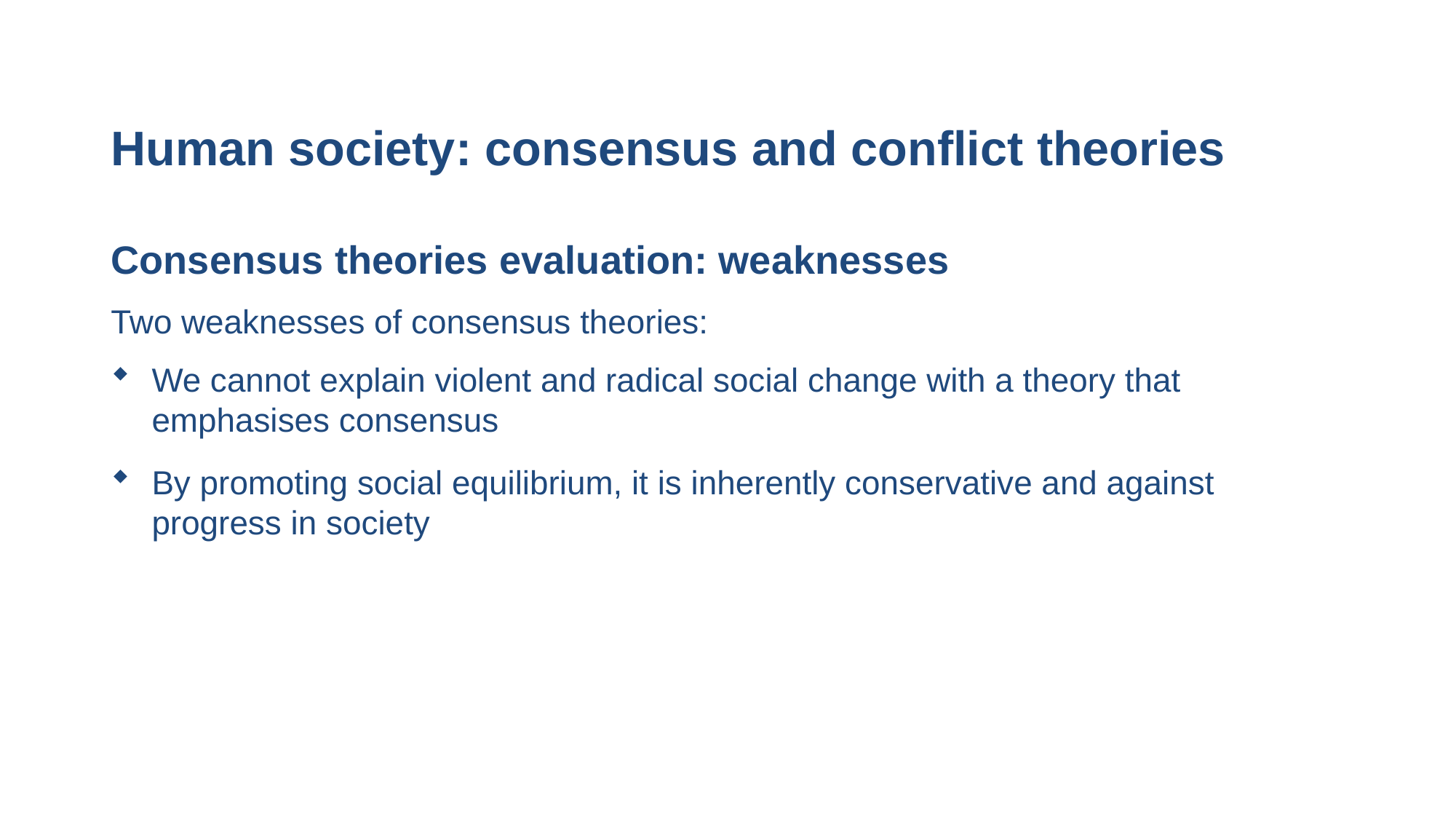

# Human society: consensus and conflict theories
Consensus theories evaluation: weaknesses
Two weaknesses of consensus theories:
We cannot explain violent and radical social change with a theory that emphasises consensus
By promoting social equilibrium, it is inherently conservative and against progress in society